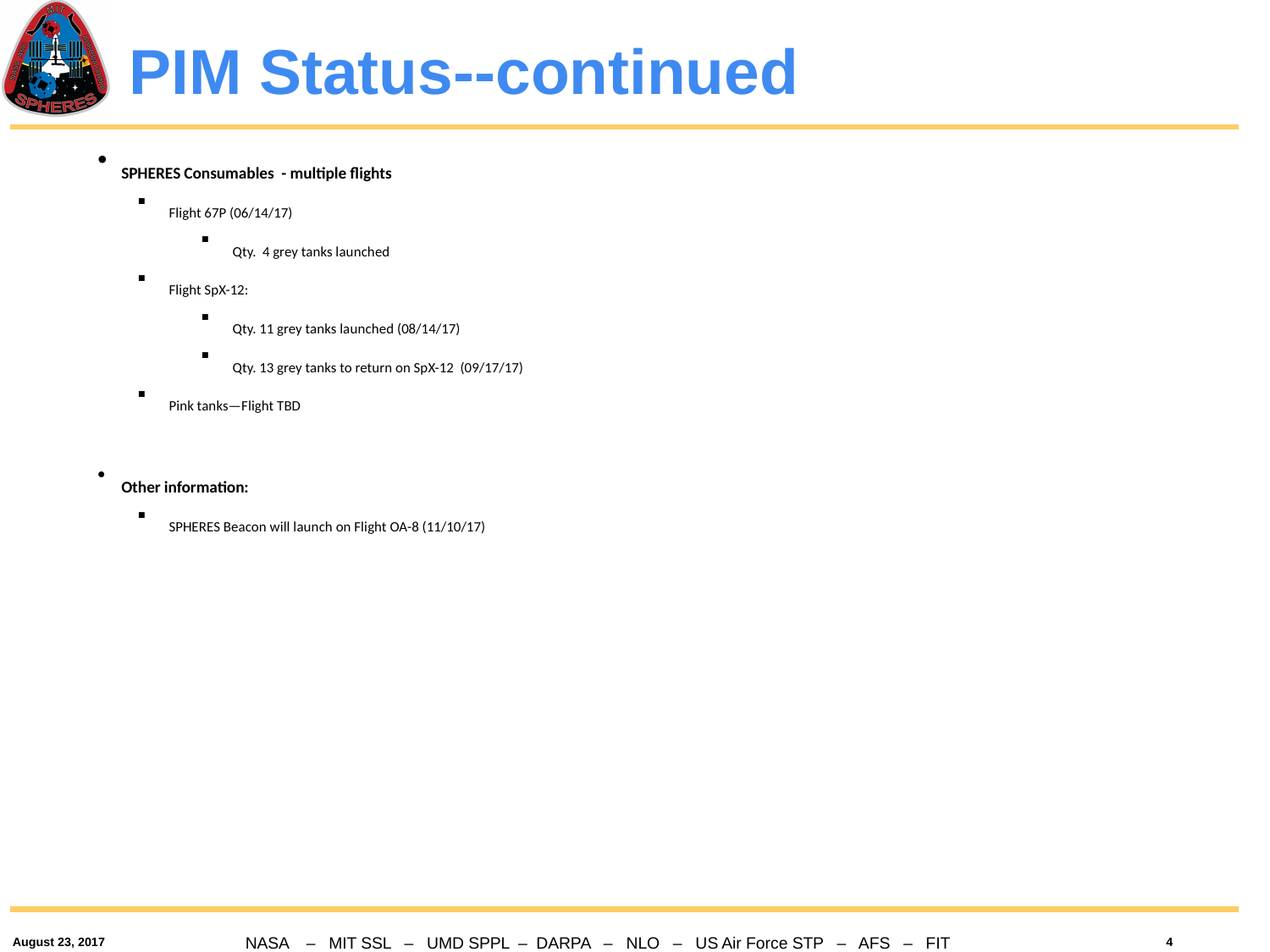

# PIM Status--continued

SPHERES Consumables  - multiple flights
Flight 67P (06/14/17)
Qty.  4 grey tanks launched
Flight SpX-12:
Qty. 11 grey tanks launched (08/14/17)
Qty. 13 grey tanks to return on SpX-12  (09/17/17)
Pink tanks—Flight TBD

Other information:
SPHERES Beacon will launch on Flight OA-8 (11/10/17)